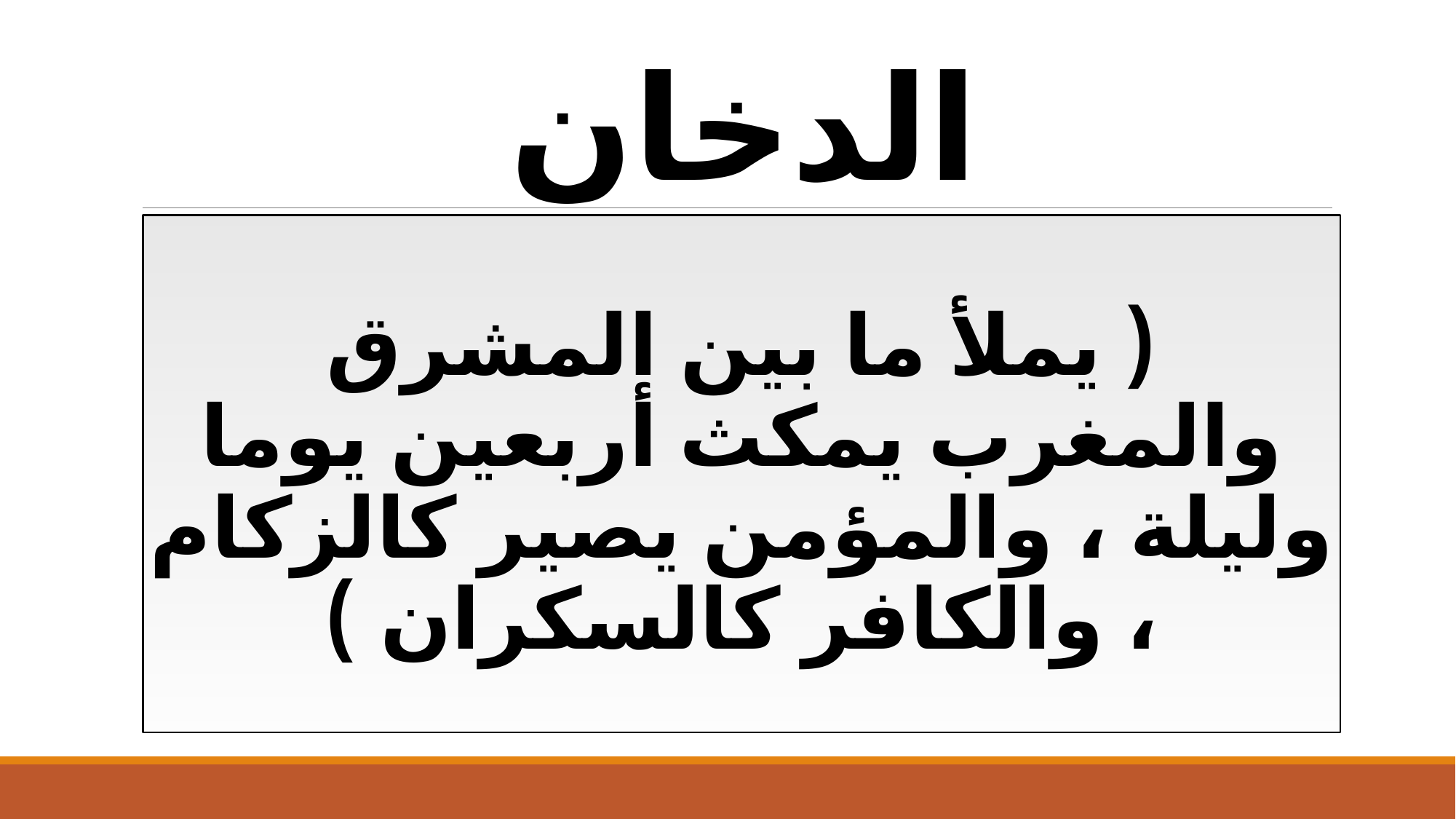

# الدخان

( يملأ ما بين المشرق والمغرب يمكث أربعين يوما وليلة ، والمؤمن يصير كالزكام ، والكافر كالسكران )